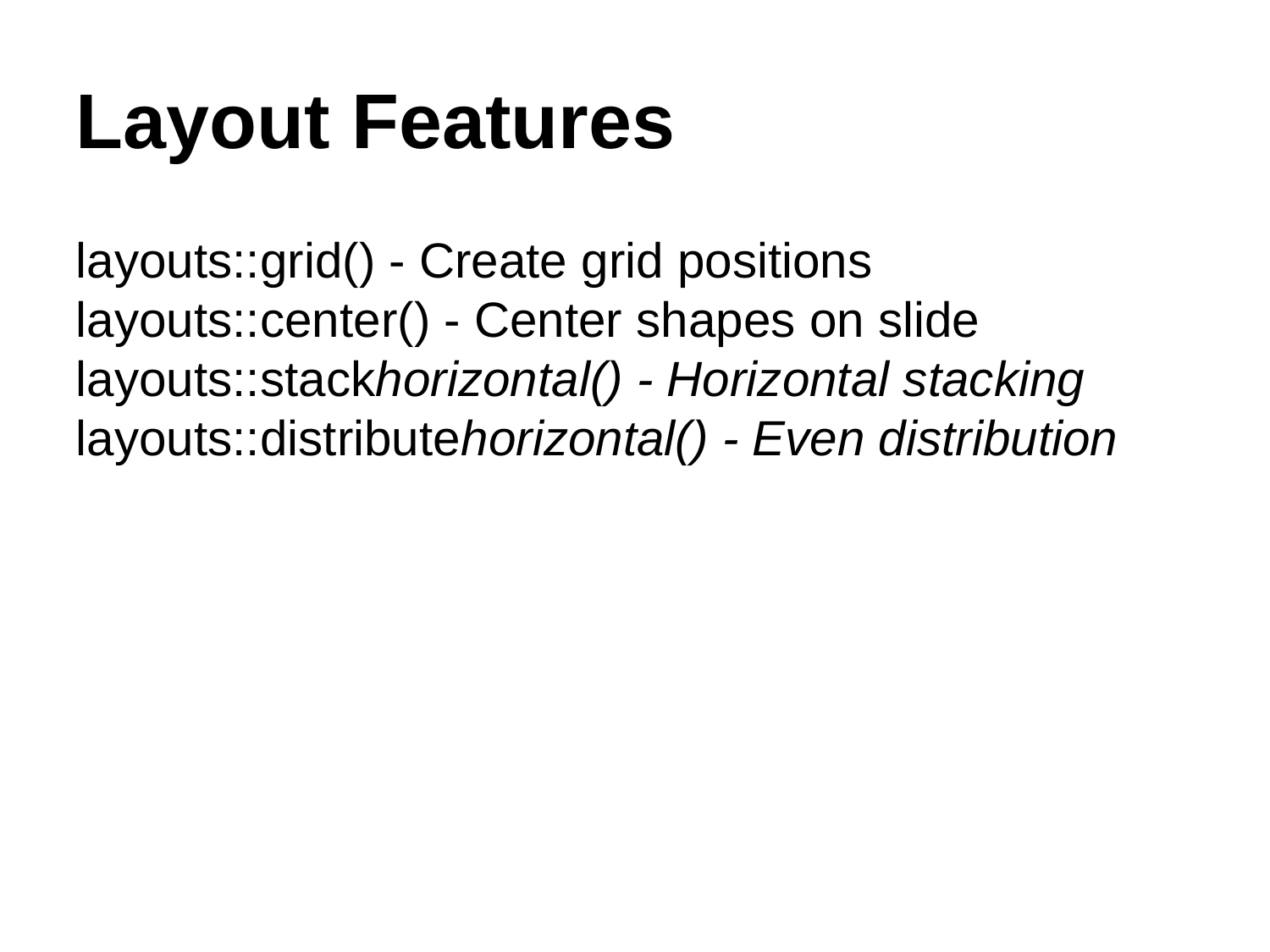

Layout Features
layouts::grid() - Create grid positions
layouts::center() - Center shapes on slide
layouts::stackhorizontal() - Horizontal stacking
layouts::distributehorizontal() - Even distribution